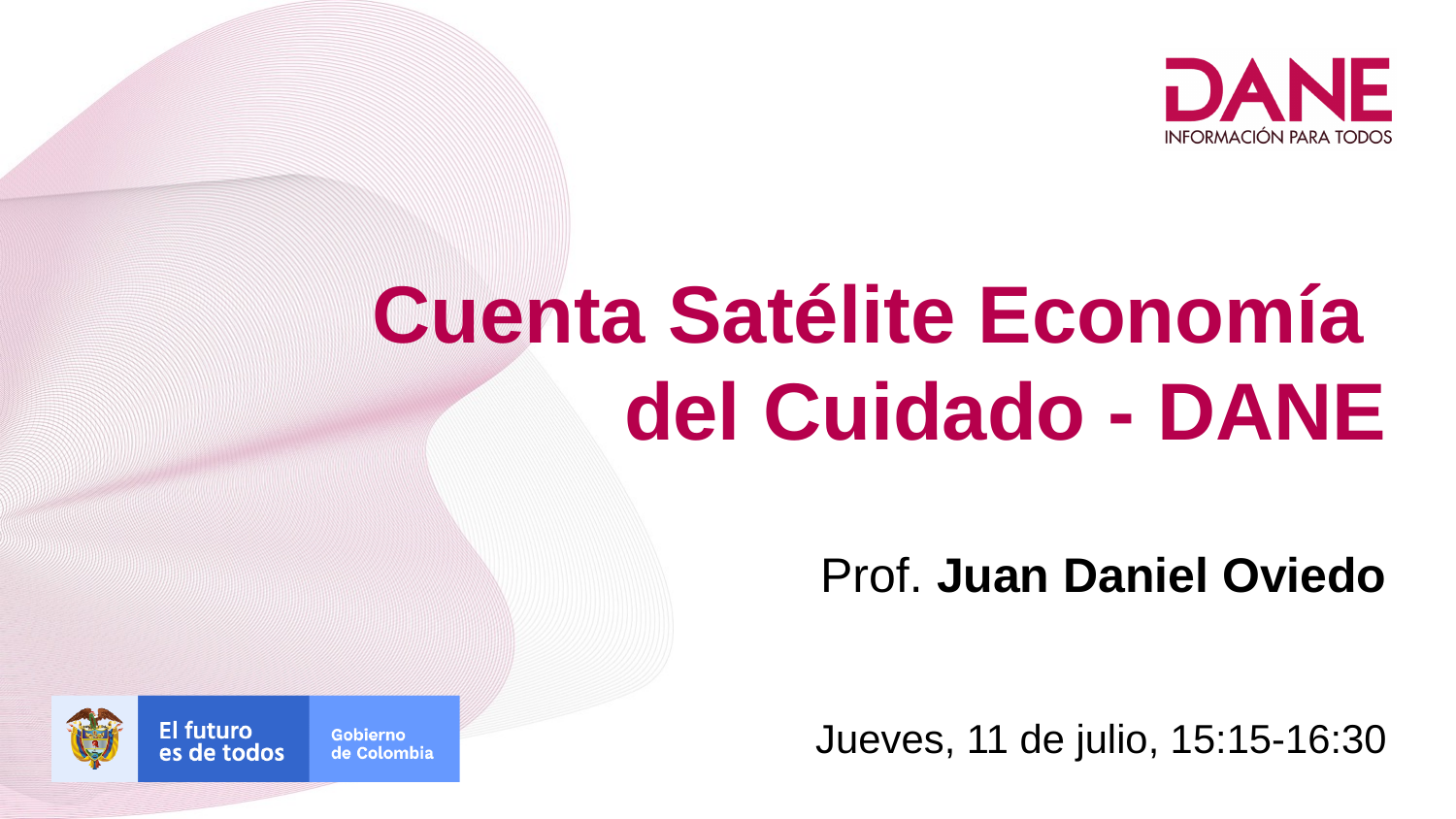

Cuenta Satélite Economía
del Cuidado - DANE

 Prof. Juan Daniel Oviedo

Jueves, 11 de julio, 15:15-16:30